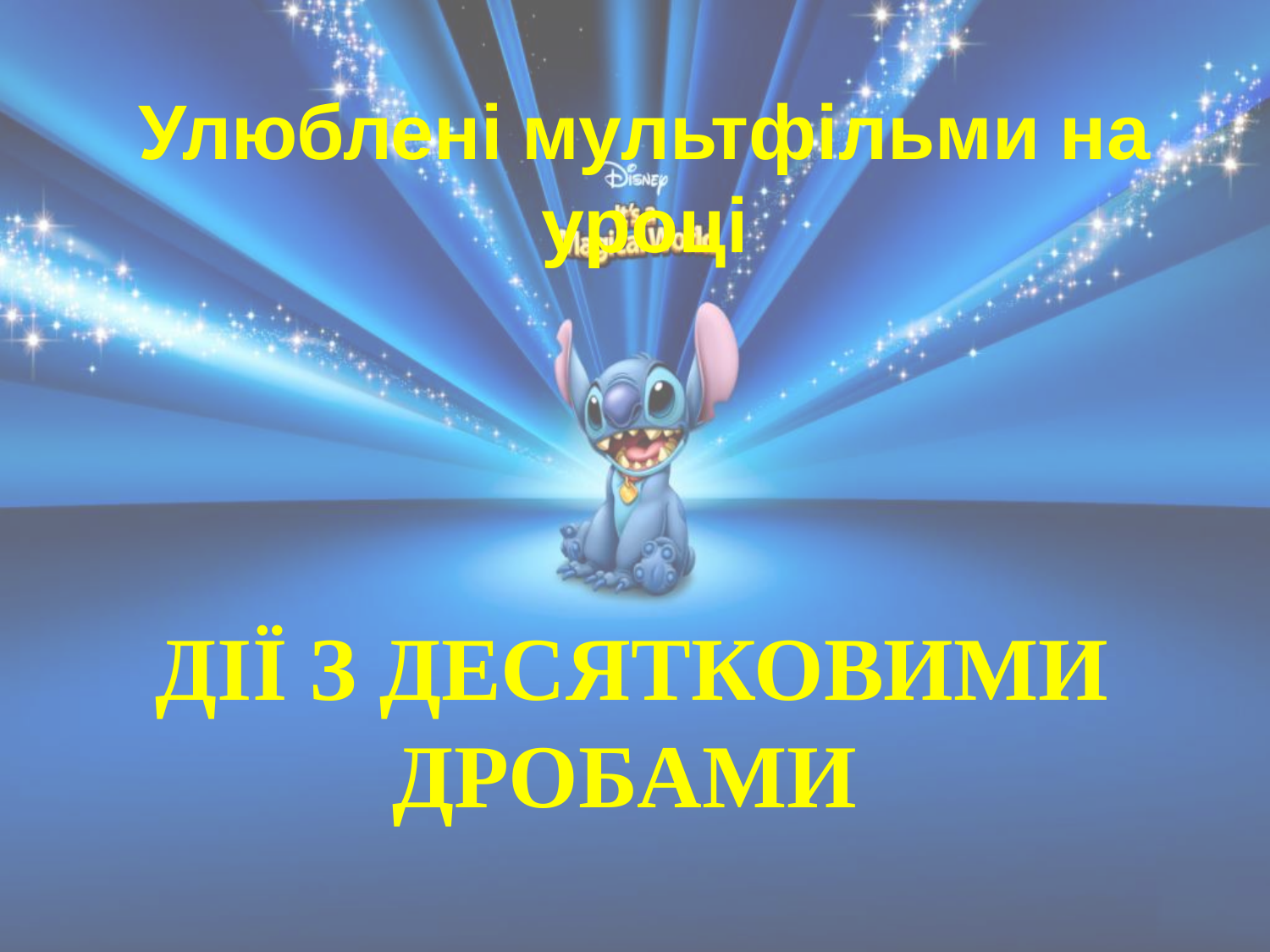

Улюблені мультфільми на уроці
# дії з десятковими дробами